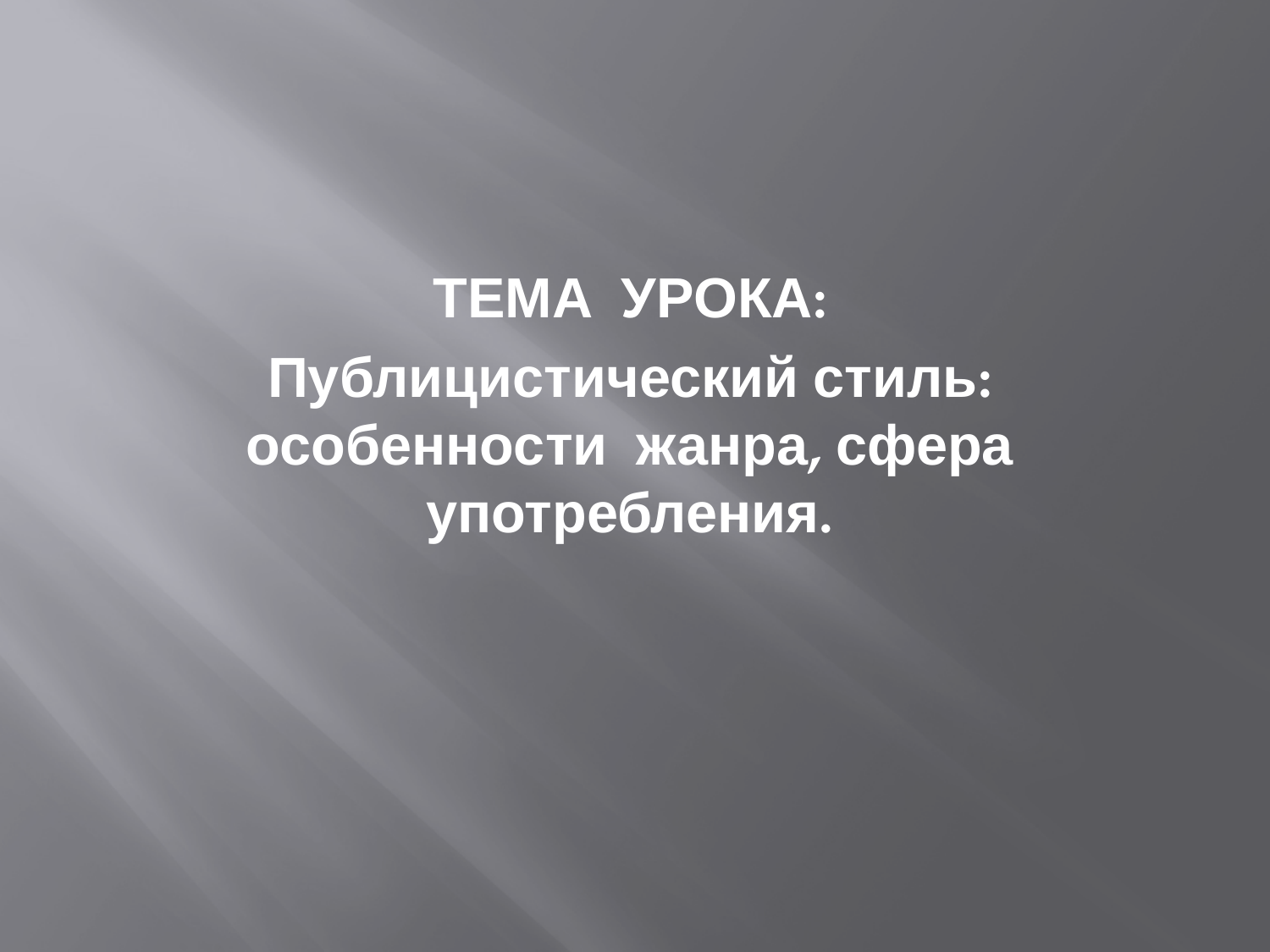

ТЕМА  УРОКА:
Публицистический стиль: особенности  жанра, сфера употребления.